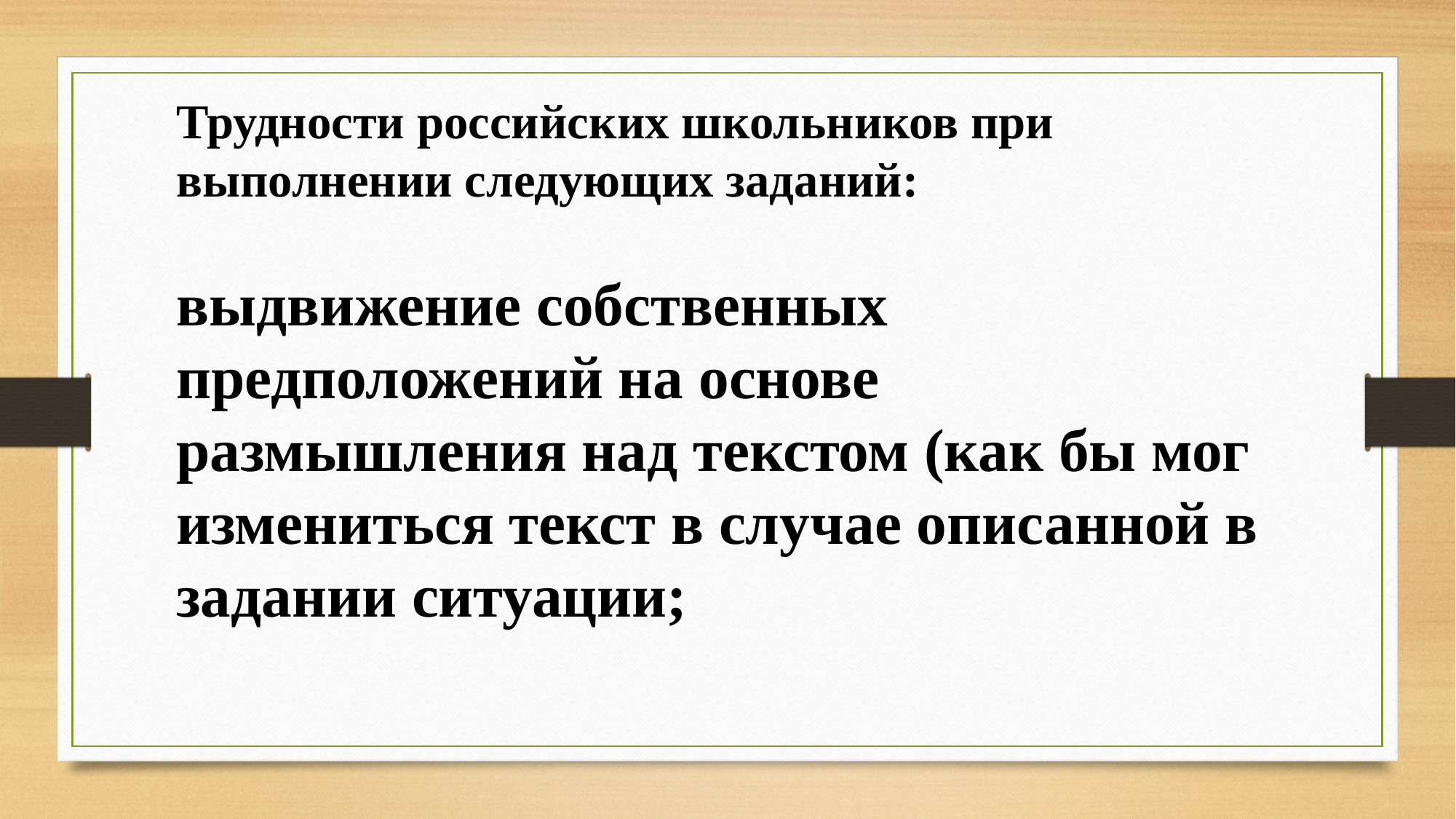

Трудности российских школьников при выполнении следующих заданий:

выдвижение собственных предположений на основе размышления над текстом (как бы мог измениться текст в случае описанной в задании ситуации;